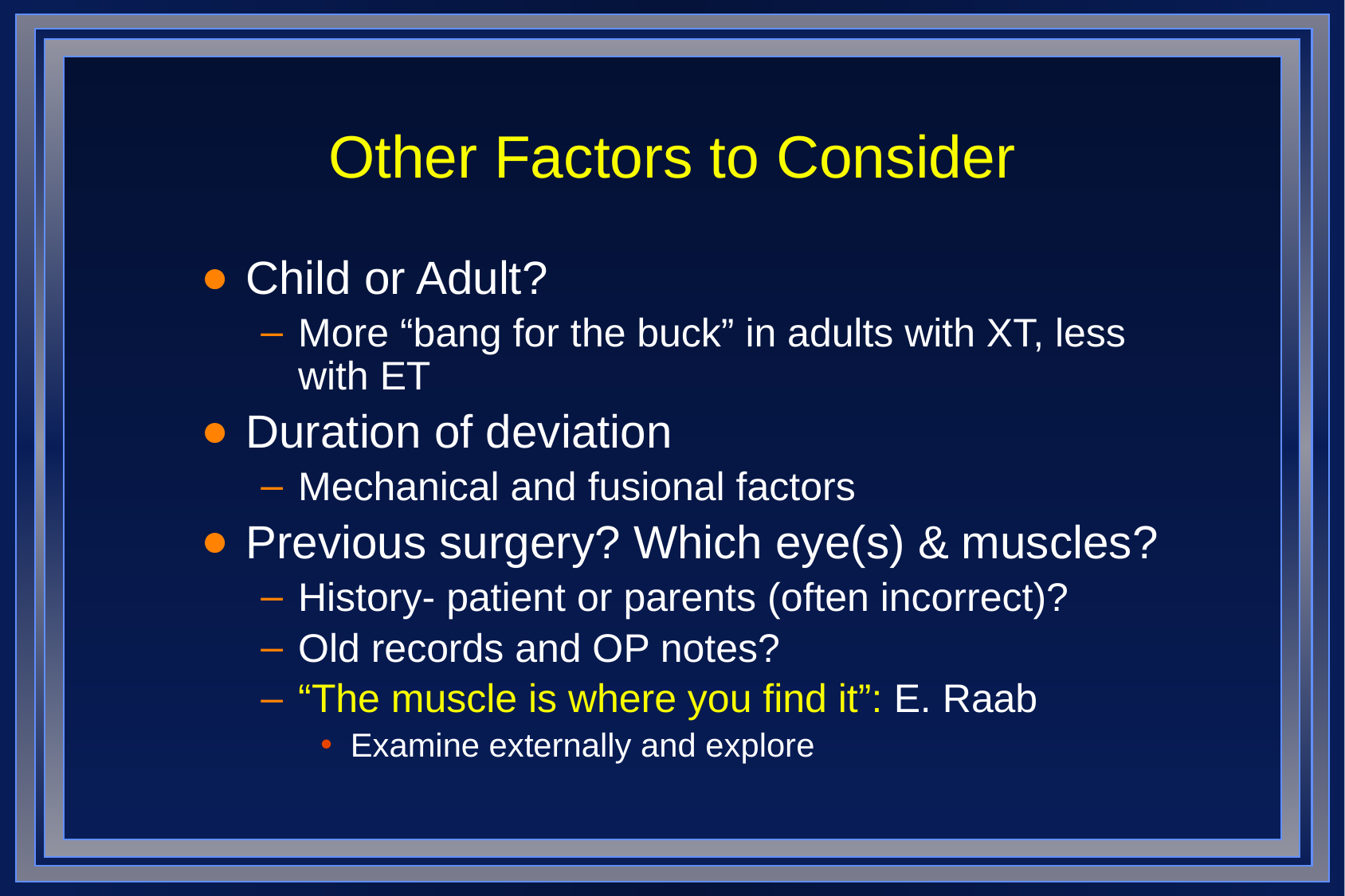

# Other Factors to Consider
Child or Adult?
More “bang for the buck” in adults with XT, less with ET
Duration of deviation
Mechanical and fusional factors
Previous surgery? Which eye(s) & muscles?
History- patient or parents (often incorrect)?
Old records and OP notes?
“The muscle is where you find it”: E. Raab
Examine externally and explore